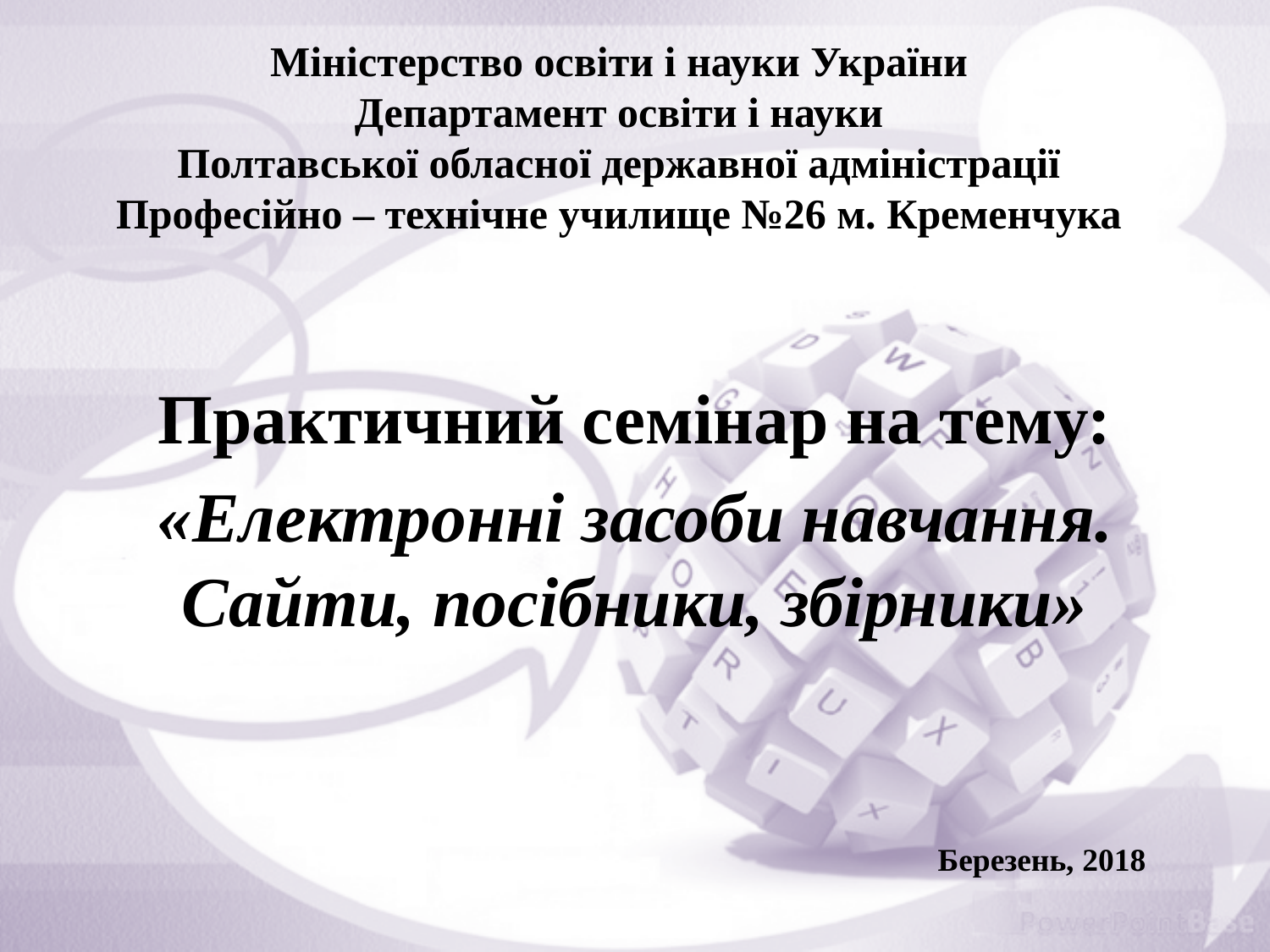

# Міністерство освіти і науки України Департамент освіти і науки Полтавської обласної державної адміністрації Професійно – технічне училище №26 м. Кременчука
Практичний семінар на тему:
«Електронні засоби навчання. Сайти, посібники, збірники»

Березень, 2018